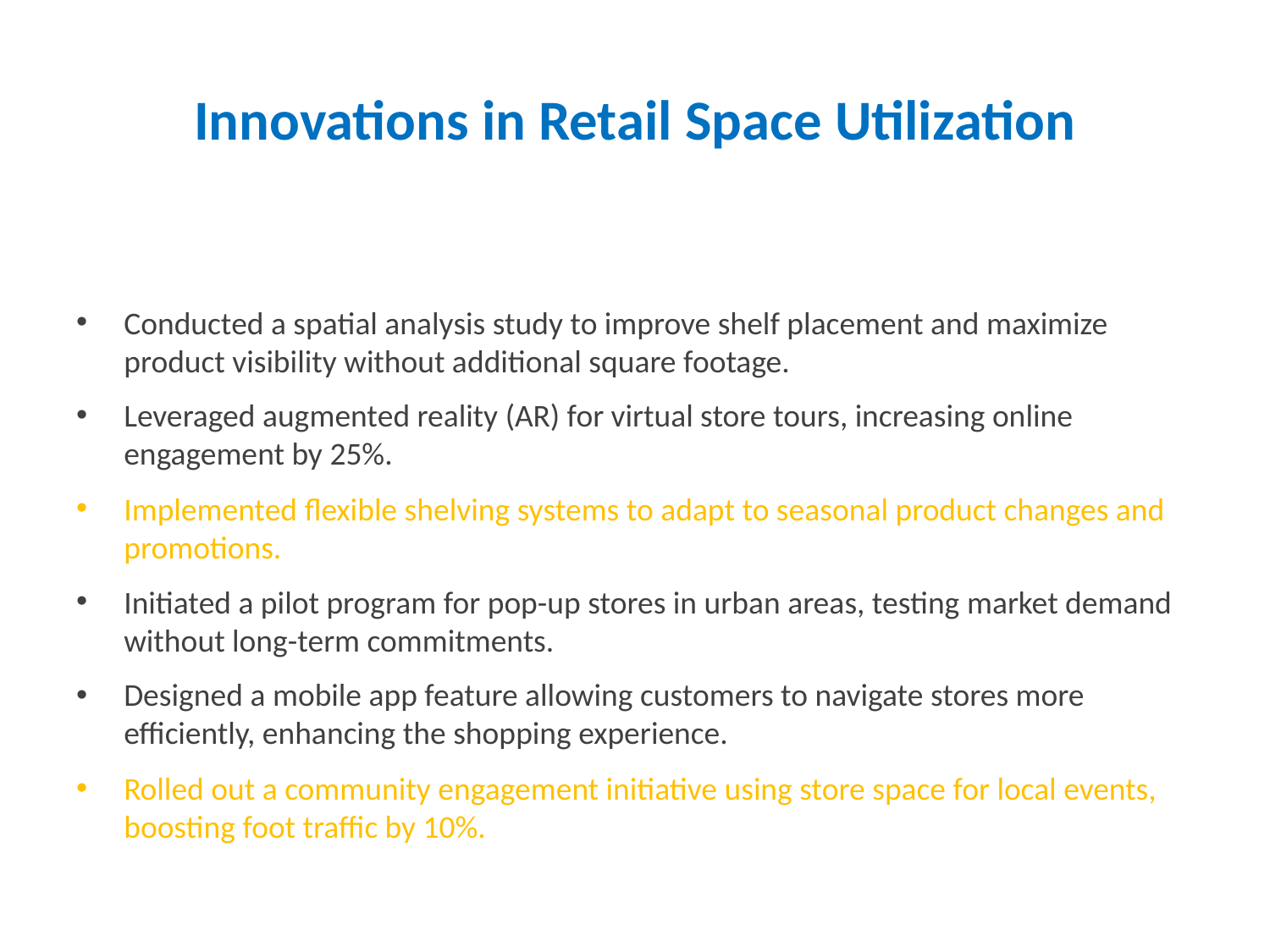

# Innovations in Retail Space Utilization

Conducted a spatial analysis study to improve shelf placement and maximize product visibility without additional square footage.
Leveraged augmented reality (AR) for virtual store tours, increasing online engagement by 25%.
Implemented flexible shelving systems to adapt to seasonal product changes and promotions.
Initiated a pilot program for pop-up stores in urban areas, testing market demand without long-term commitments.
Designed a mobile app feature allowing customers to navigate stores more efficiently, enhancing the shopping experience.
Rolled out a community engagement initiative using store space for local events, boosting foot traffic by 10%.